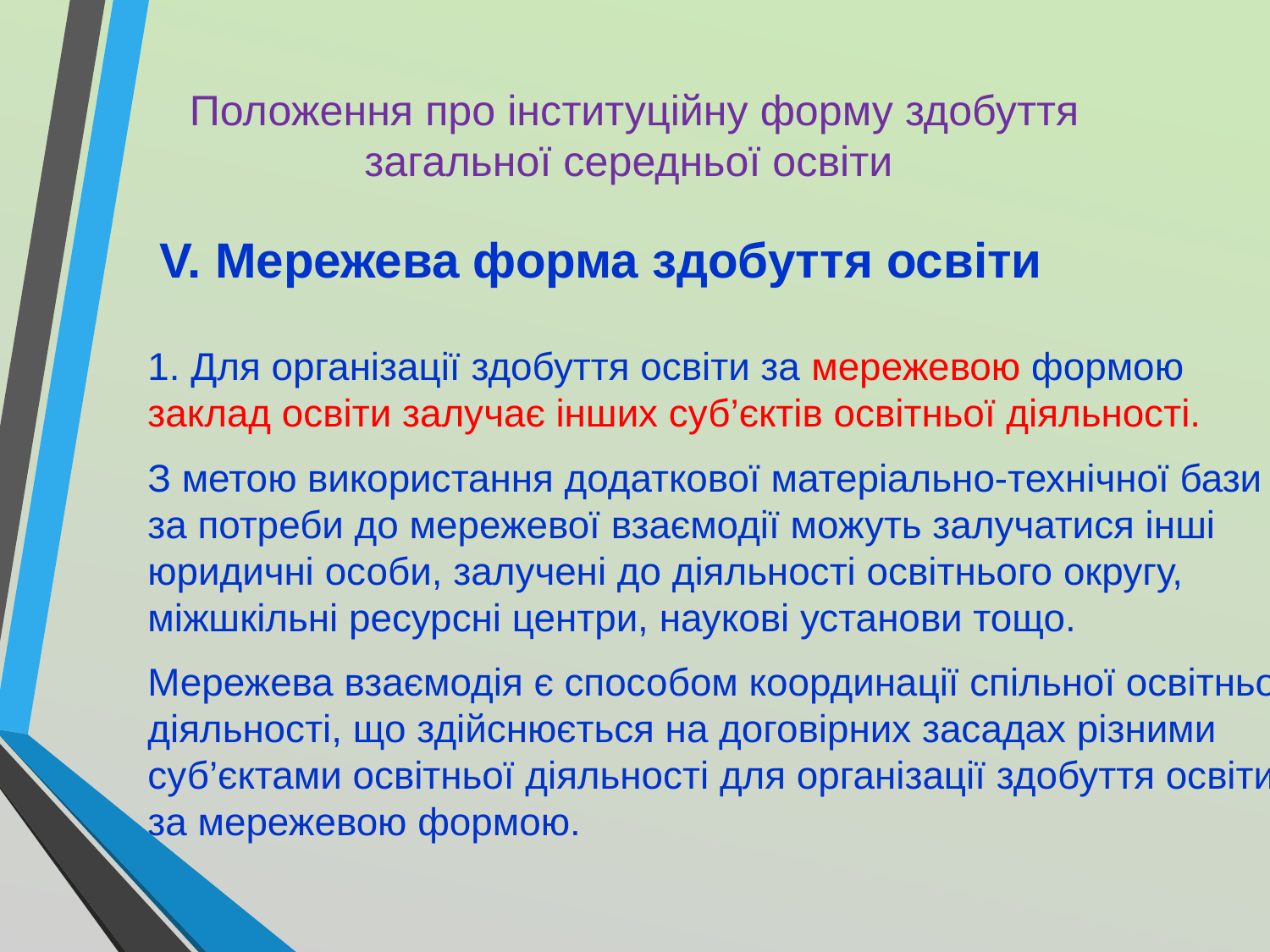

# Положення про інституційну форму здобуття загальної середньої освіти
 V. Мережева форма здобуття освіти

1. Для організації здобуття освіти за мережевою формою заклад освіти залучає інших суб’єктів освітньої діяльності.
З метою використання додаткової матеріально-технічної бази за потреби до мережевої взаємодії можуть залучатися інші юридичні особи, залучені до діяльності освітнього округу, міжшкільні ресурсні центри, наукові установи тощо.
Мережева взаємодія є способом координації спільної освітньої діяльності, що здійснюється на договірних засадах різними суб’єктами освітньої діяльності для організації здобуття освіти за мережевою формою.